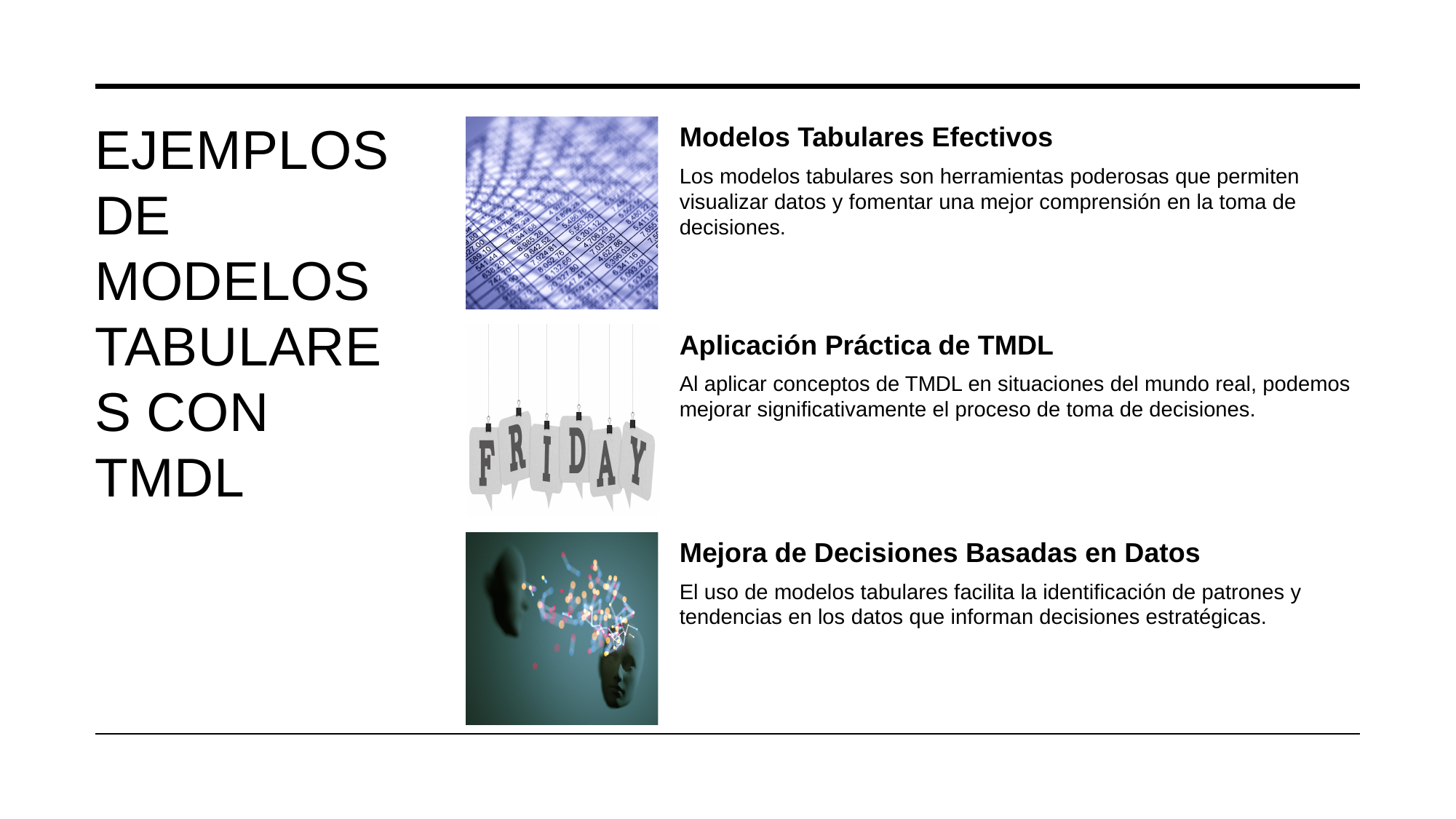

# Ejemplos de modelos tabulares con TMDL
Modelos Tabulares Efectivos
Los modelos tabulares son herramientas poderosas que permiten visualizar datos y fomentar una mejor comprensión en la toma de decisiones.
Aplicación Práctica de TMDL
Al aplicar conceptos de TMDL en situaciones del mundo real, podemos mejorar significativamente el proceso de toma de decisiones.
Mejora de Decisiones Basadas en Datos
El uso de modelos tabulares facilita la identificación de patrones y tendencias en los datos que informan decisiones estratégicas.